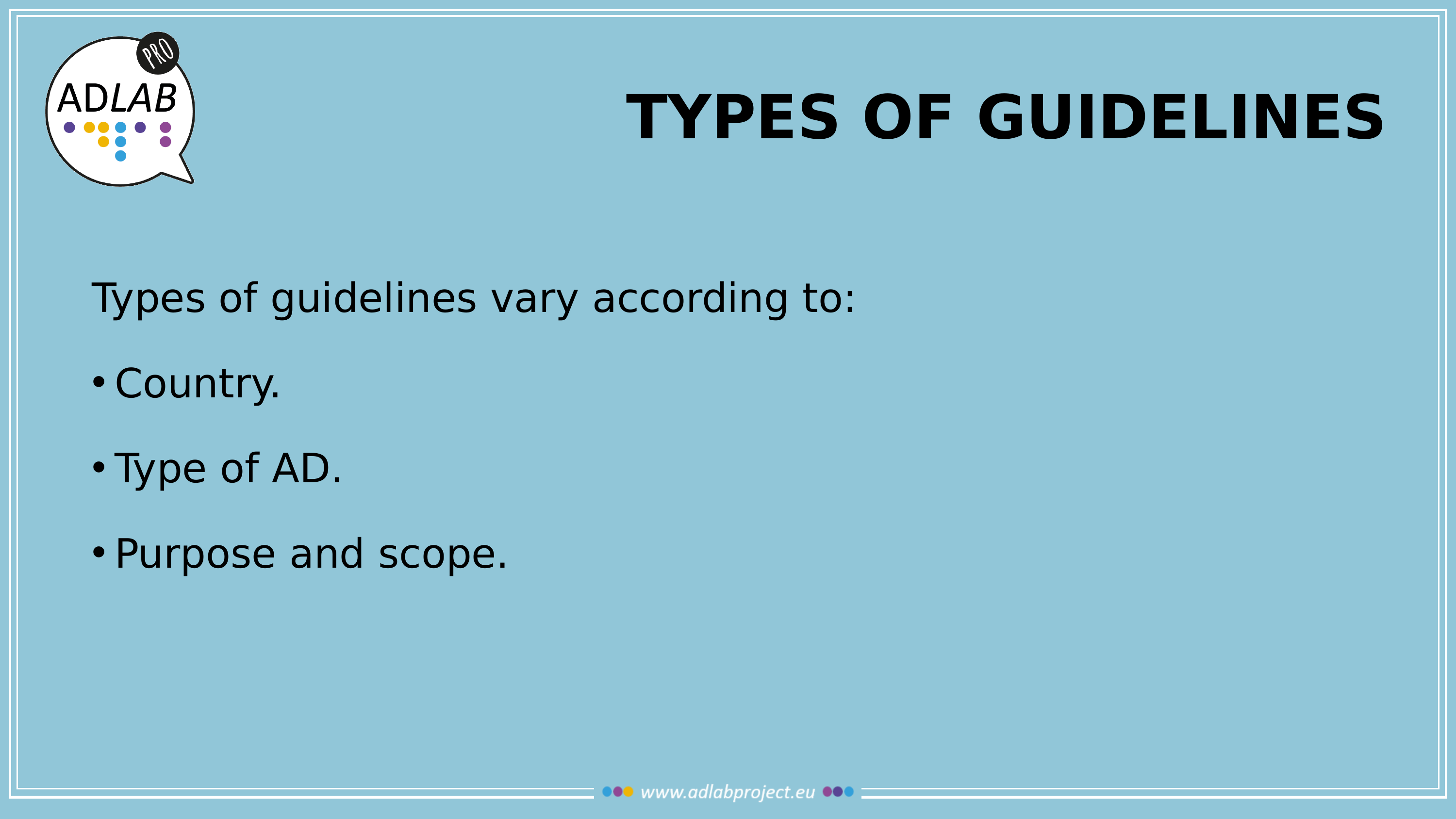

# TYPES OF GUIDELINES
Types of guidelines vary according to:
Country.
Type of AD.
Purpose and scope.